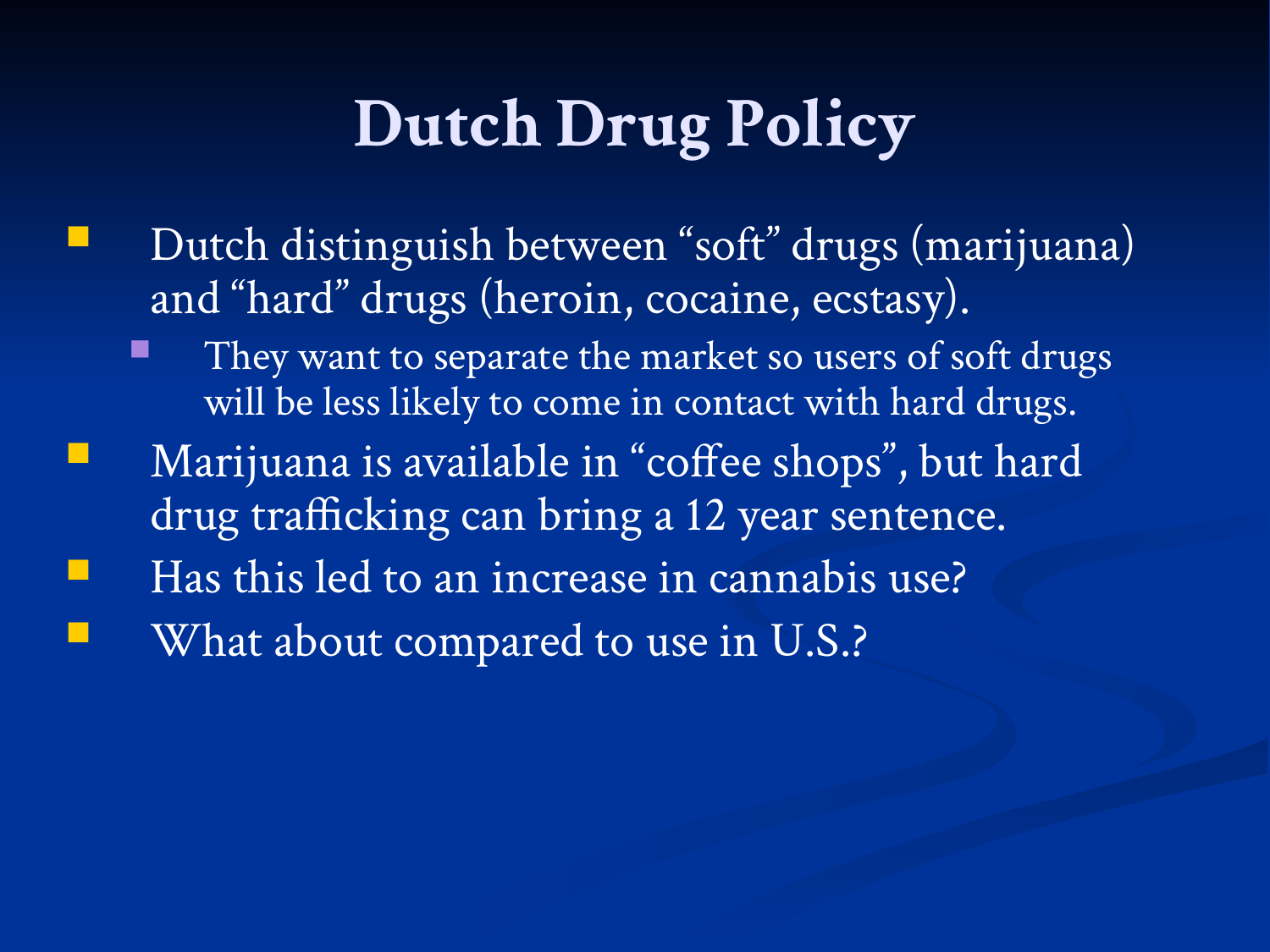

# Dutch Drug Policy
Dutch distinguish between “soft” drugs (marijuana) and “hard” drugs (heroin, cocaine, ecstasy).
They want to separate the market so users of soft drugs will be less likely to come in contact with hard drugs.
Marijuana is available in “coffee shops”, but hard drug trafficking can bring a 12 year sentence.
Has this led to an increase in cannabis use?
What about compared to use in U.S.?